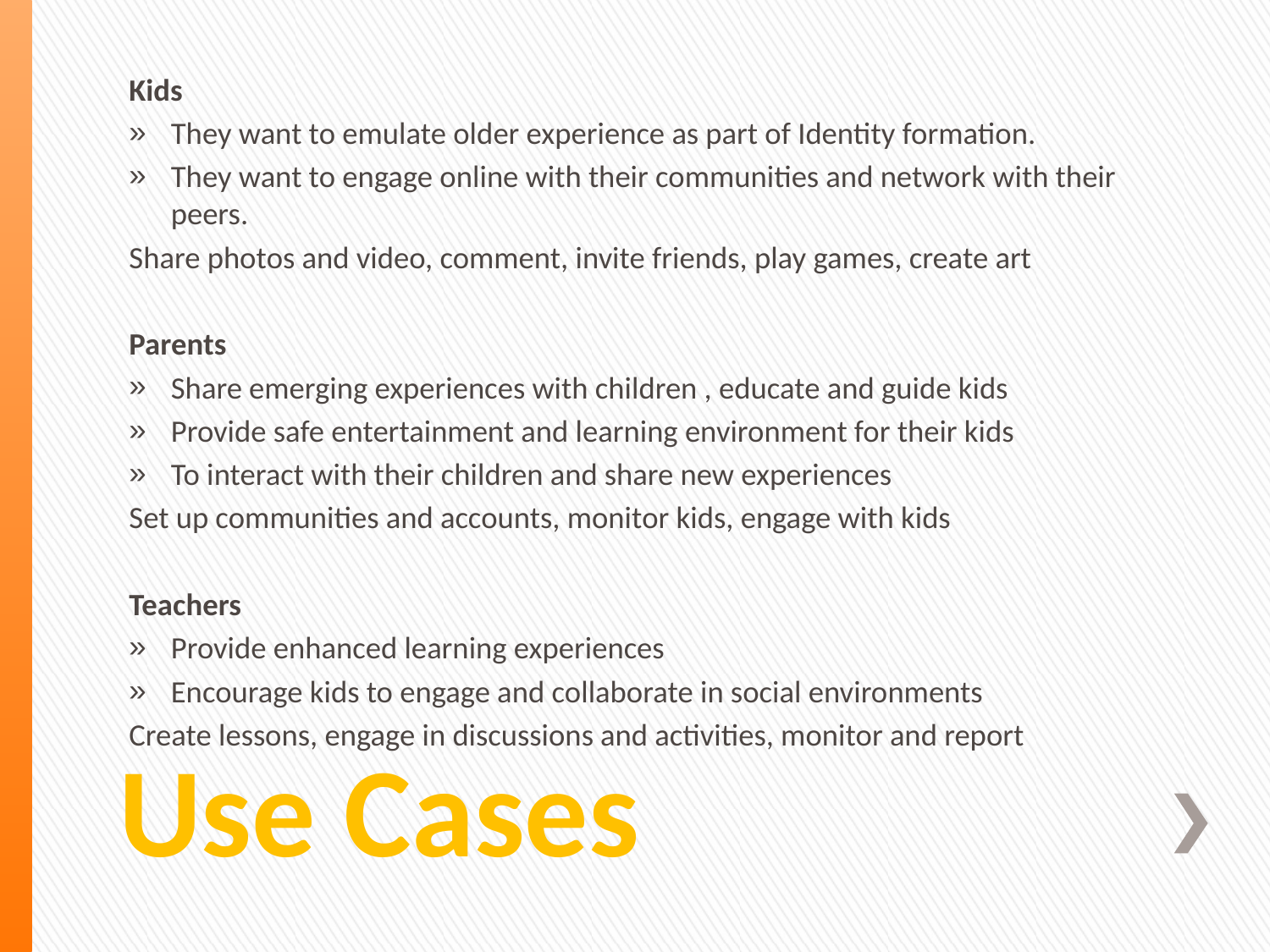

Kids
They want to emulate older experience as part of Identity formation.
They want to engage online with their communities and network with their peers.
Share photos and video, comment, invite friends, play games, create art

Parents
Share emerging experiences with children , educate and guide kids
Provide safe entertainment and learning environment for their kids
To interact with their children and share new experiences
Set up communities and accounts, monitor kids, engage with kids

Teachers
Provide enhanced learning experiences
Encourage kids to engage and collaborate in social environments
Create lessons, engage in discussions and activities, monitor and report
# Use Cases